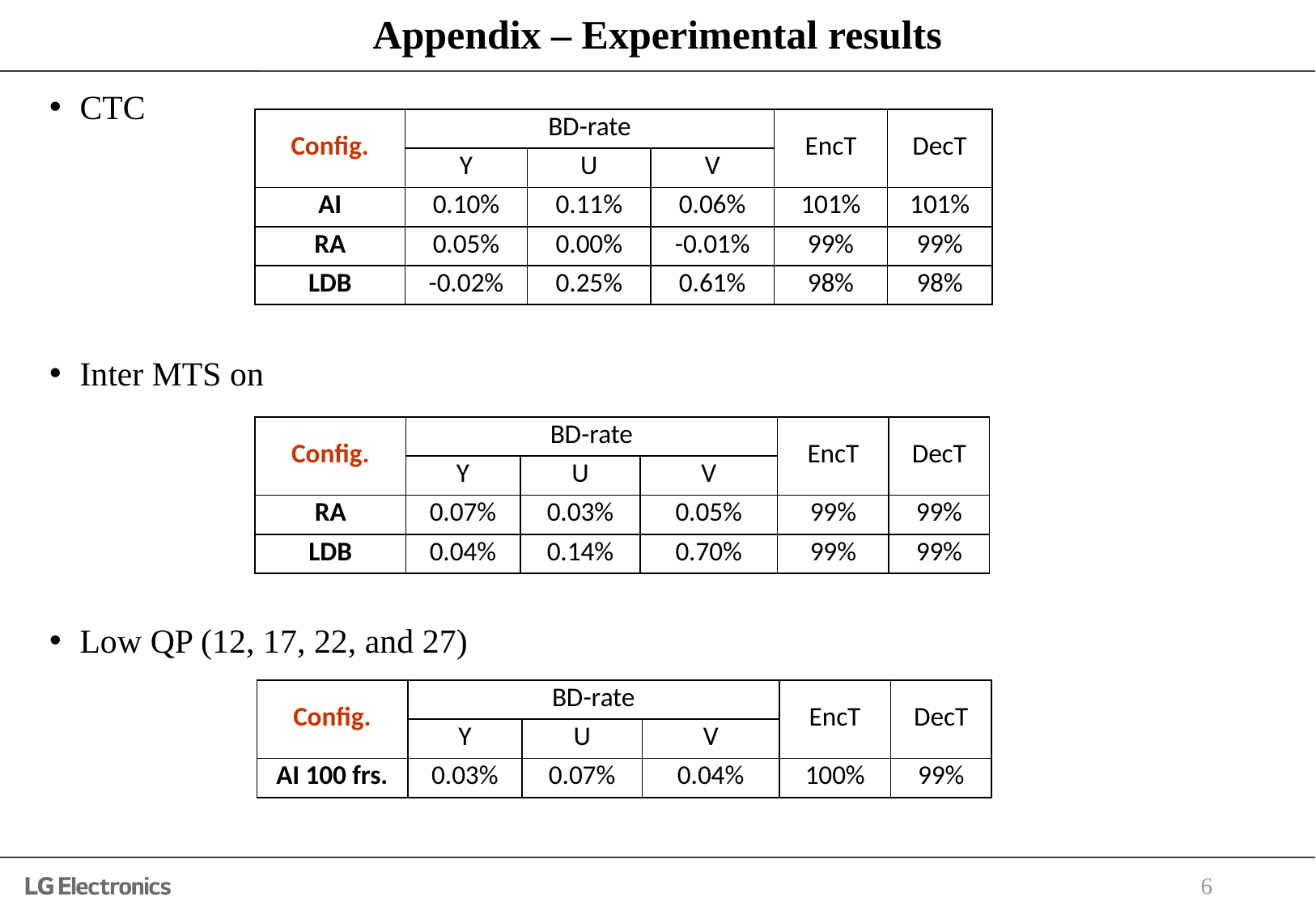

# Appendix – Experimental results
CTC

Inter MTS on

Low QP (12, 17, 22, and 27)

| Config. | BD-rate |  |  | EncT | DecT |
| --- | --- | --- | --- | --- | --- |
|  | Y | U | V |  |  |
| AI | 0.10% | 0.11% | 0.06% | 101% | 101% |
| RA | 0.05% | 0.00% | -0.01% | 99% | 99% |
| LDB | -0.02% | 0.25% | 0.61% | 98% | 98% |
| Config. | BD-rate |  |  | EncT | DecT |
| --- | --- | --- | --- | --- | --- |
|  | Y | U | V |  |  |
| RA | 0.07% | 0.03% | 0.05% | 99% | 99% |
| LDB | 0.04% | 0.14% | 0.70% | 99% | 99% |
| Config. | BD-rate |  |  | EncT | DecT |
| --- | --- | --- | --- | --- | --- |
|  | Y | U | V |  |  |
| AI 100 frs. | 0.03% | 0.07% | 0.04% | 100% | 99% |
6